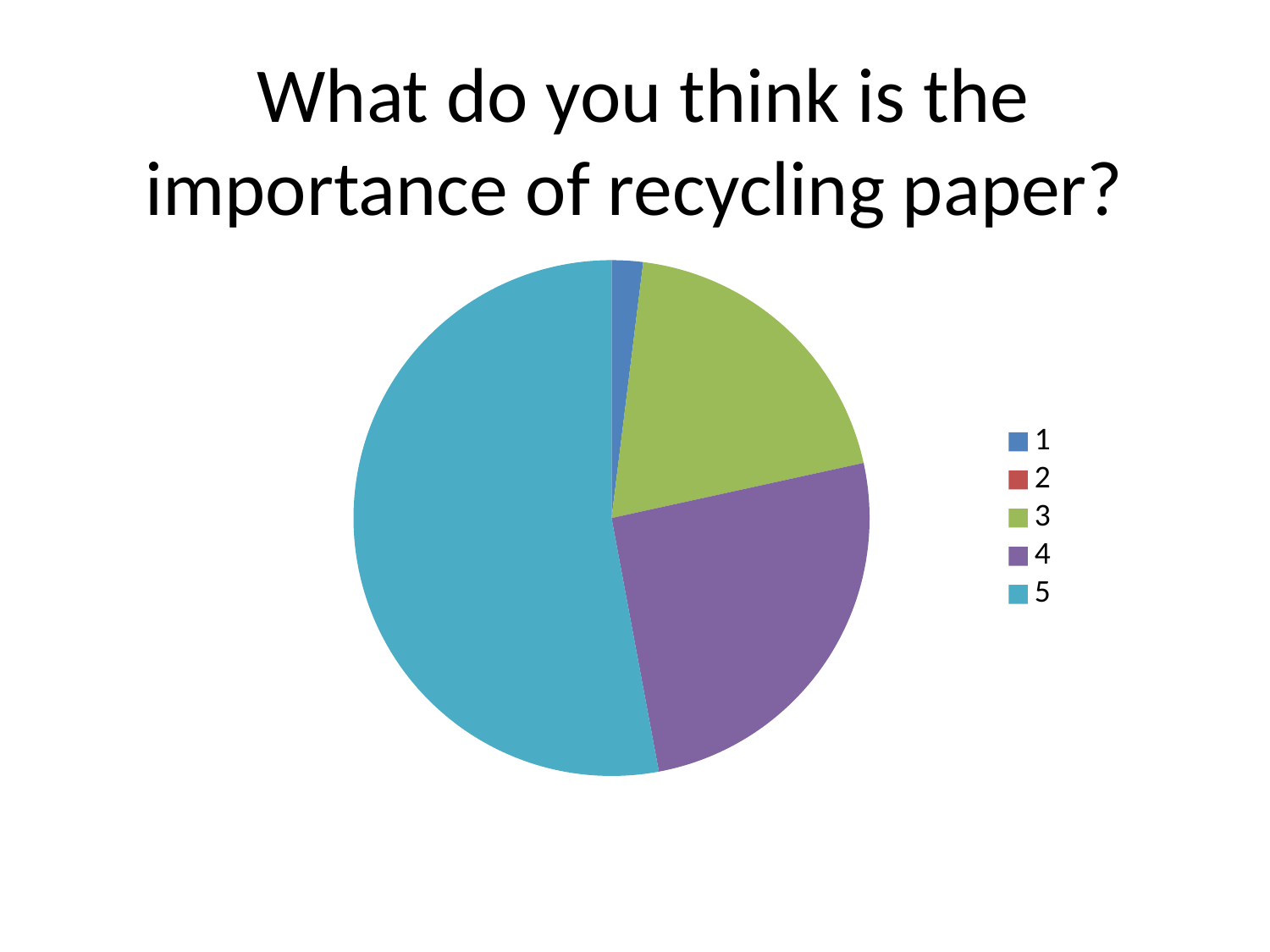

# What do you think is the importance of recycling paper?

### Chart

| Category | Ventas |
|---|---|
| 1 | 1.0 |
| 2 | None |
| 3 | 10.0 |
| 4 | 13.0 |
| 5 | 27.0 |